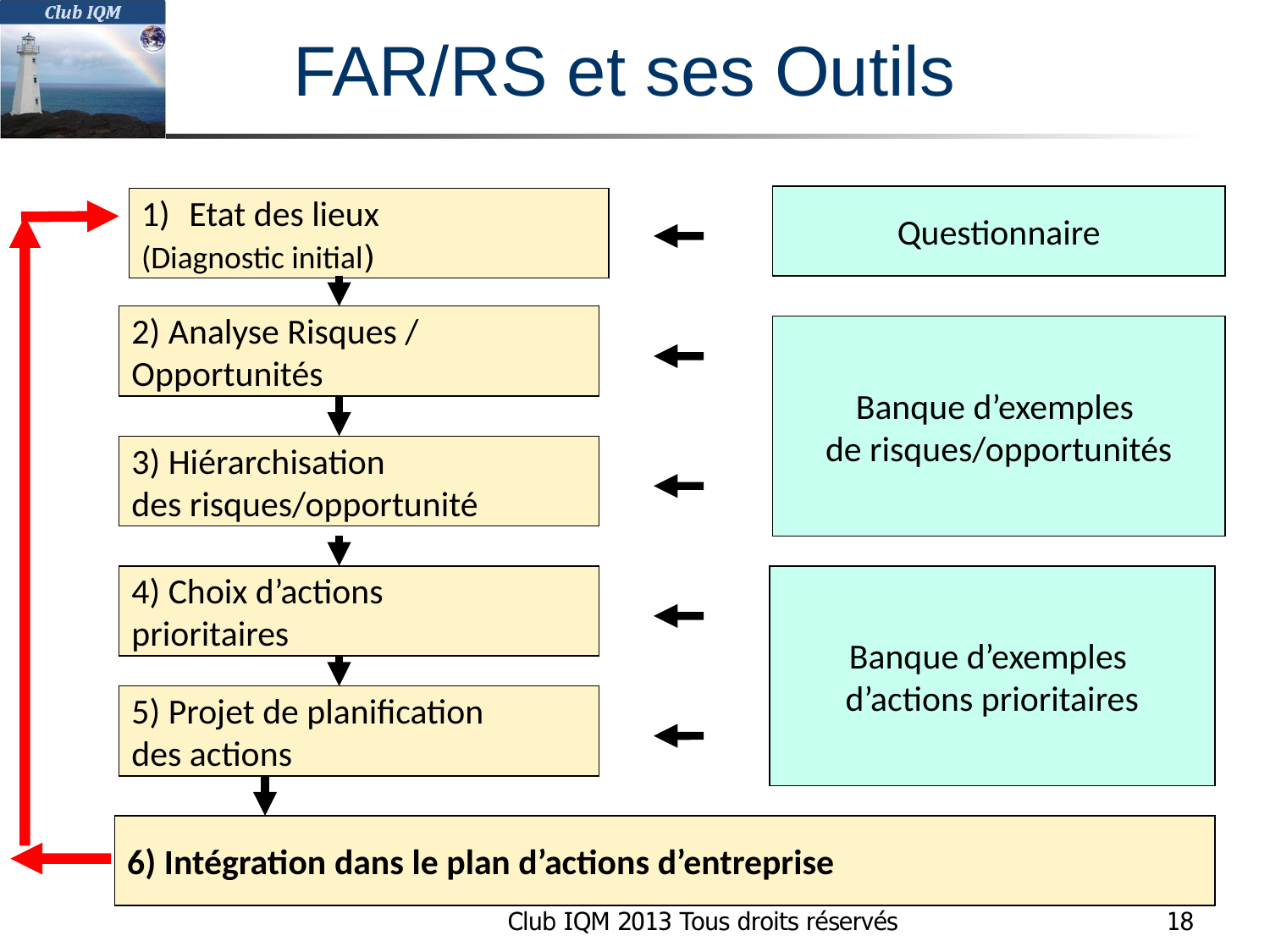

# FAR/RS et ses Outils
Questionnaire
Etat des lieux
(Diagnostic initial)

2) Analyse Risques /
Opportunités
Banque d’exemples
de risques/opportunités

3) Hiérarchisation
des risques/opportunité

4) Choix d’actions
prioritaires
Banque d’exemples
d’actions prioritaires

5) Projet de planification
des actions

6) Intégration dans le plan d’actions d’entreprise

Club IQM 2013 Tous droits réservés
18